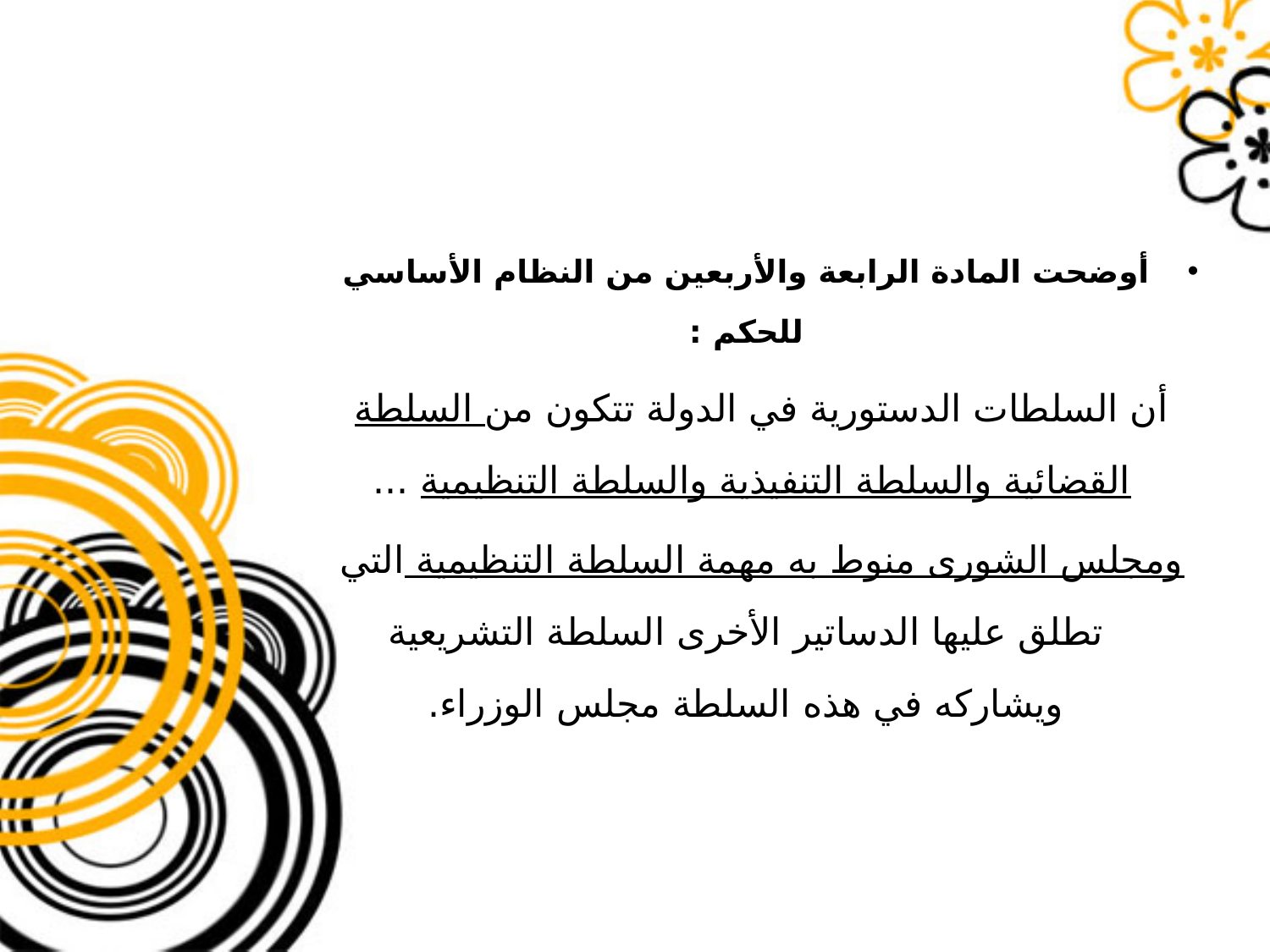

#
أوضحت المادة الرابعة والأربعين من النظام الأساسي للحكم :
أن السلطات الدستورية في الدولة تتكون من السلطة القضائية والسلطة التنفيذية والسلطة التنظيمية ...
ومجلس الشورى منوط به مهمة السلطة التنظيمية التي تطلق عليها الدساتير الأخرى السلطة التشريعية ويشاركه في هذه السلطة مجلس الوزراء.